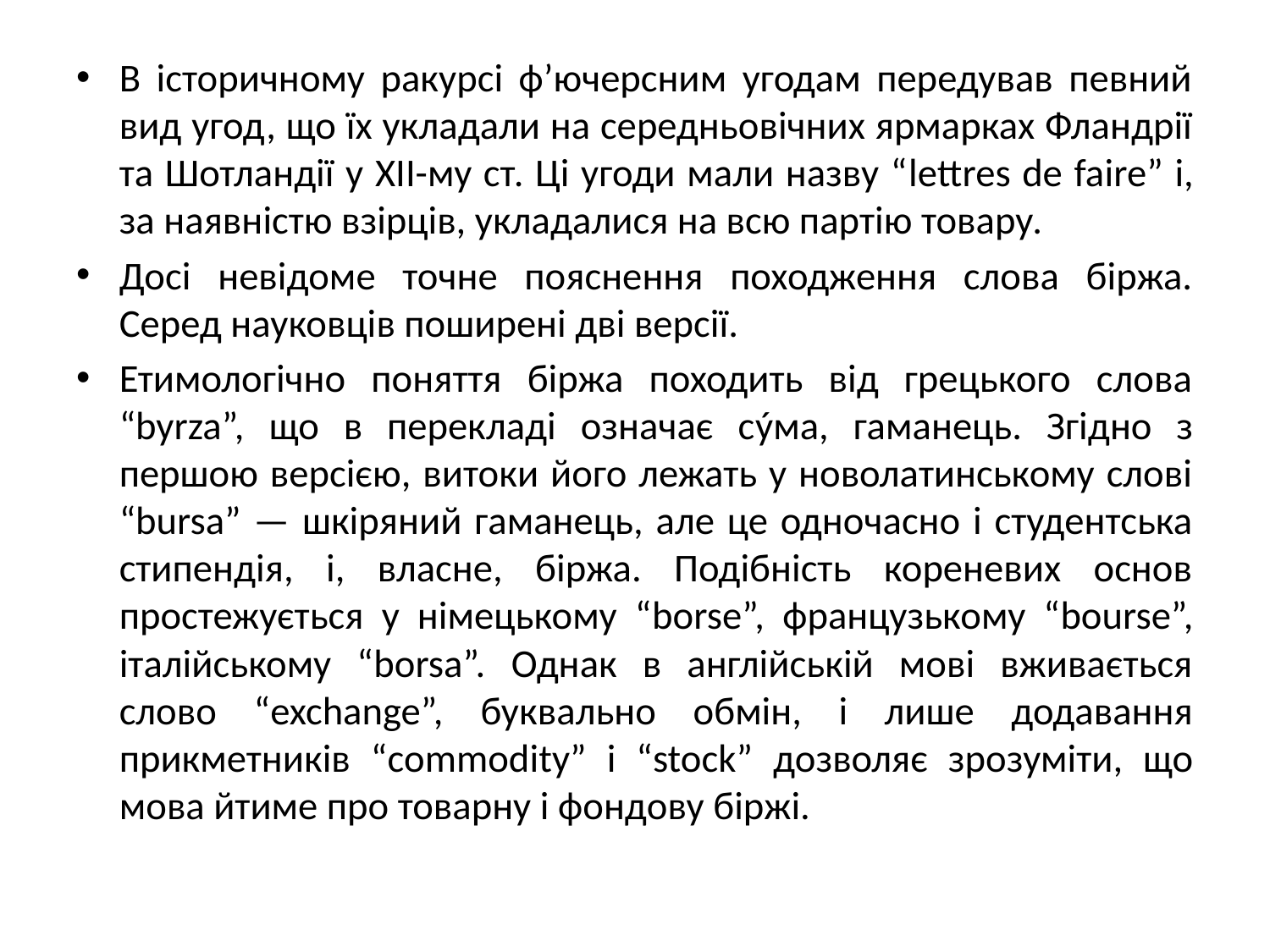

В історичному ракурсі ф’ючерсним угодам передував певний вид угод, що їх укладали на середньовічних ярмарках Фландрії та Шотландії у ХІІ-му ст. Ці угоди мали назву “lettres de faіre” і, за наявністю взірців, укладалися на всю партію товару.
Досі невідоме точне пояснення походження слова біржа. Серед науковців поширені дві версії.
Етимологічно поняття біржа походить від грецького слова “byrza”, що в перекладі означає сýма, гаманець. Згідно з першою версією, витоки його лежать у новолатинському слові “bursa” — шкіряний гаманець, але це одночасно і студентська стипендія, і, власне, біржа. Подібність кореневих основ простежується у німецькому “borse”, французькому “bourse”, італійському “borsa”. Однак в англійській мові вживається слово “exchange”, буквально обмін, і лише додавання прикметників “commodіty” і “stock” дозволяє зрозуміти, що мова йтиме про товарну і фондову біржі.